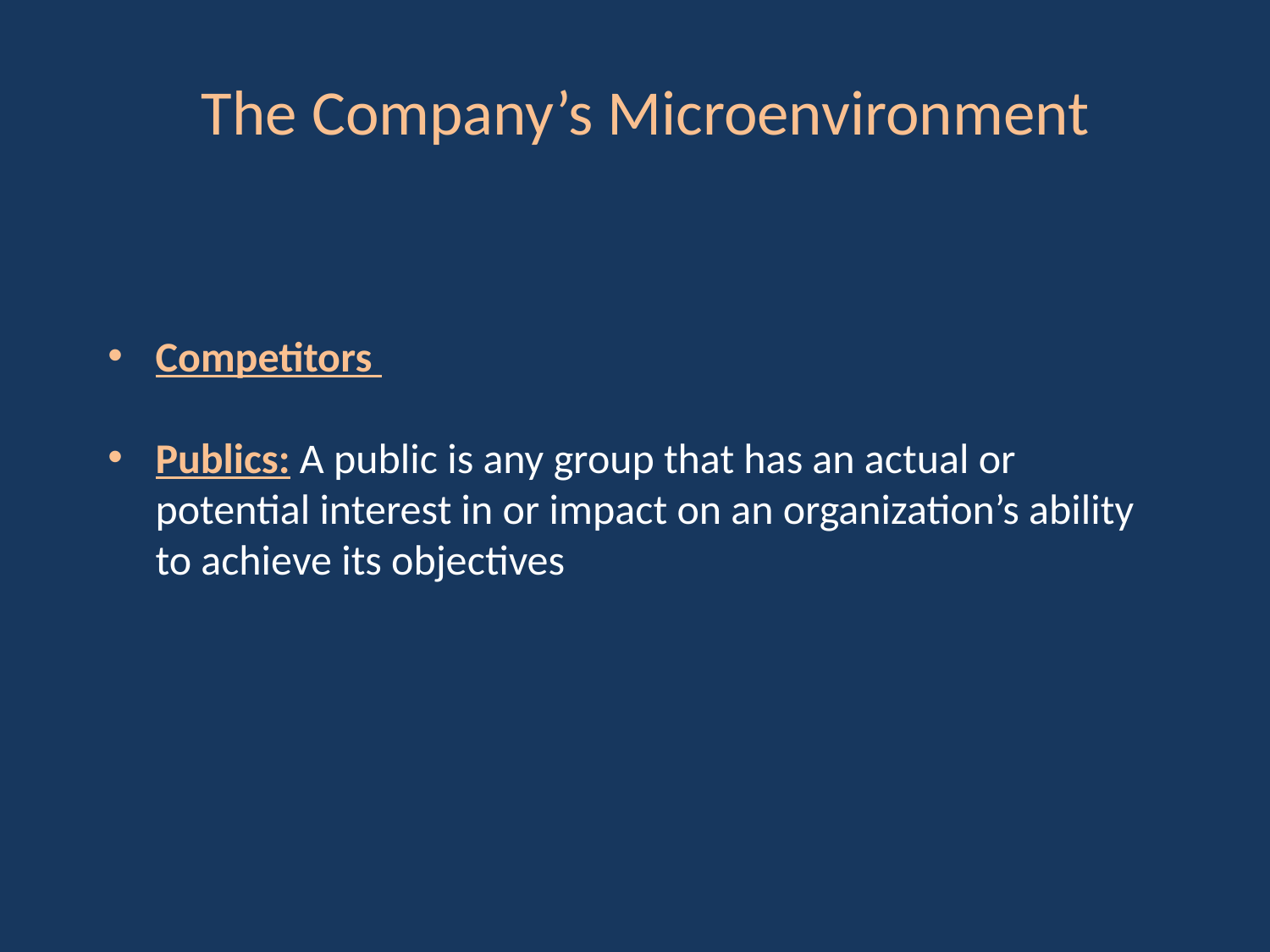

The Company’s Microenvironment
Competitors

Publics: A public is any group that has an actual or potential interest in or impact on an organization’s ability to achieve its objectives